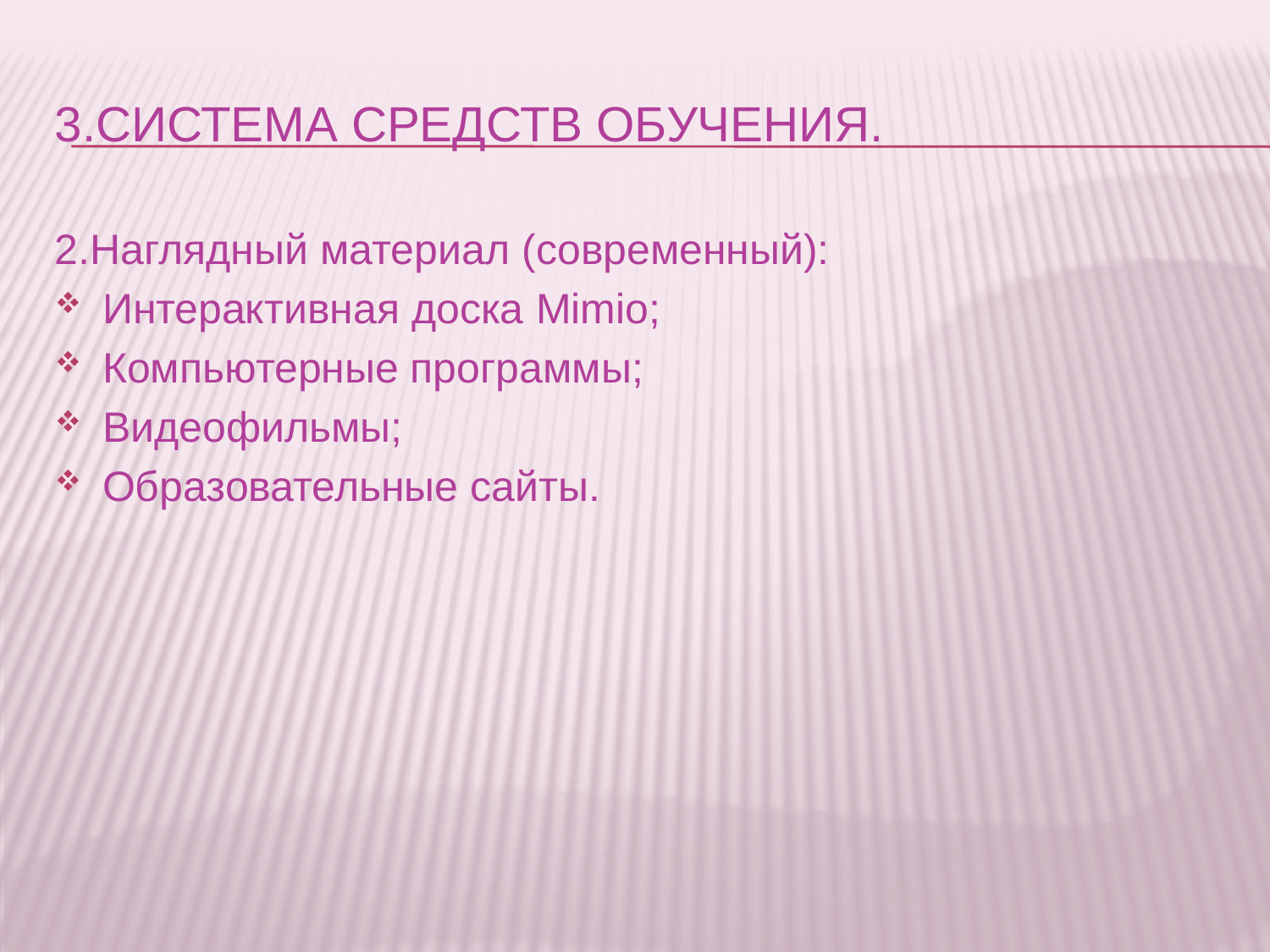

# 3.Система средств обучения.
2.Наглядный материал (современный):
Интерактивная доска Mimio;
Компьютерные программы;
Видеофильмы;
Образовательные сайты.